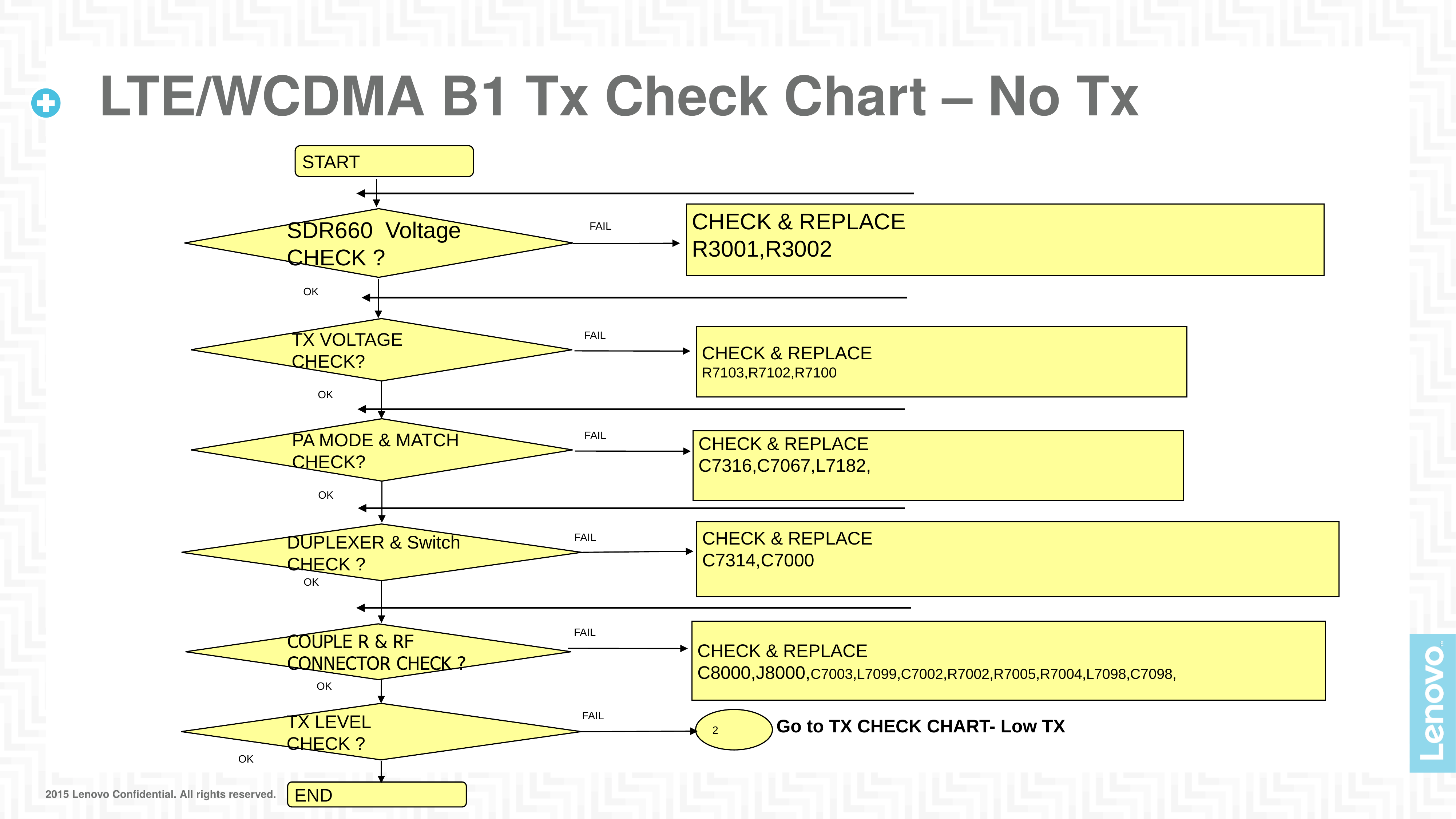

# LTE/WCDMA B1 Tx Check Chart – No Tx
START
CHECK & REPLACE
R3001,R3002

SDR660  Voltage CHECK ?

FAIL
OK
TX VOLTAGE CHECK?
FAIL
CHECK & REPLACE
R7103,R7102,R7100
OK
PA MODE & MATCH
CHECK?
FAIL
CHECK & REPLACE
C7316,C7067,L7182,

OK
CHECK & REPLACE
C7314,C7000

DUPLEXER & Switch
CHECK ?
FAIL
OK
CHECK & REPLACE
C8000,J8000,C7003,L7099,C7002,R7002,R7005,R7004,L7098,C7098,
FAIL
COUPLE R & RF CONNECTOR CHECK ?
OK
TX LEVEL
CHECK ?
FAIL
2
Go to TX CHECK CHART- Low TX
OK
END